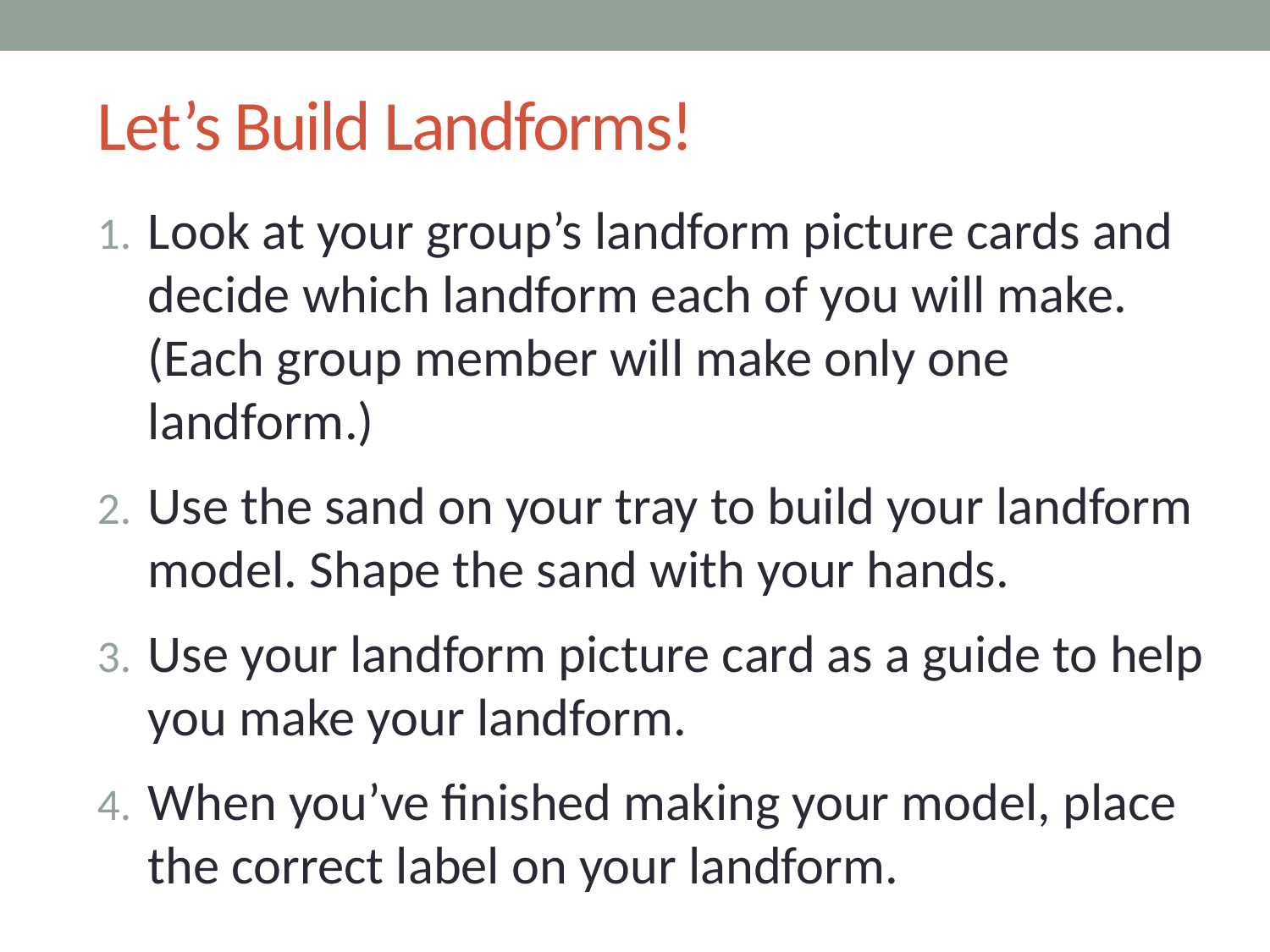

# Let’s Build Landforms!
Look at your group’s landform picture cards and decide which landform each of you will make. (Each group member will make only one landform.)
Use the sand on your tray to build your landform model. Shape the sand with your hands.
Use your landform picture card as a guide to help you make your landform.
When you’ve finished making your model, place the correct label on your landform.